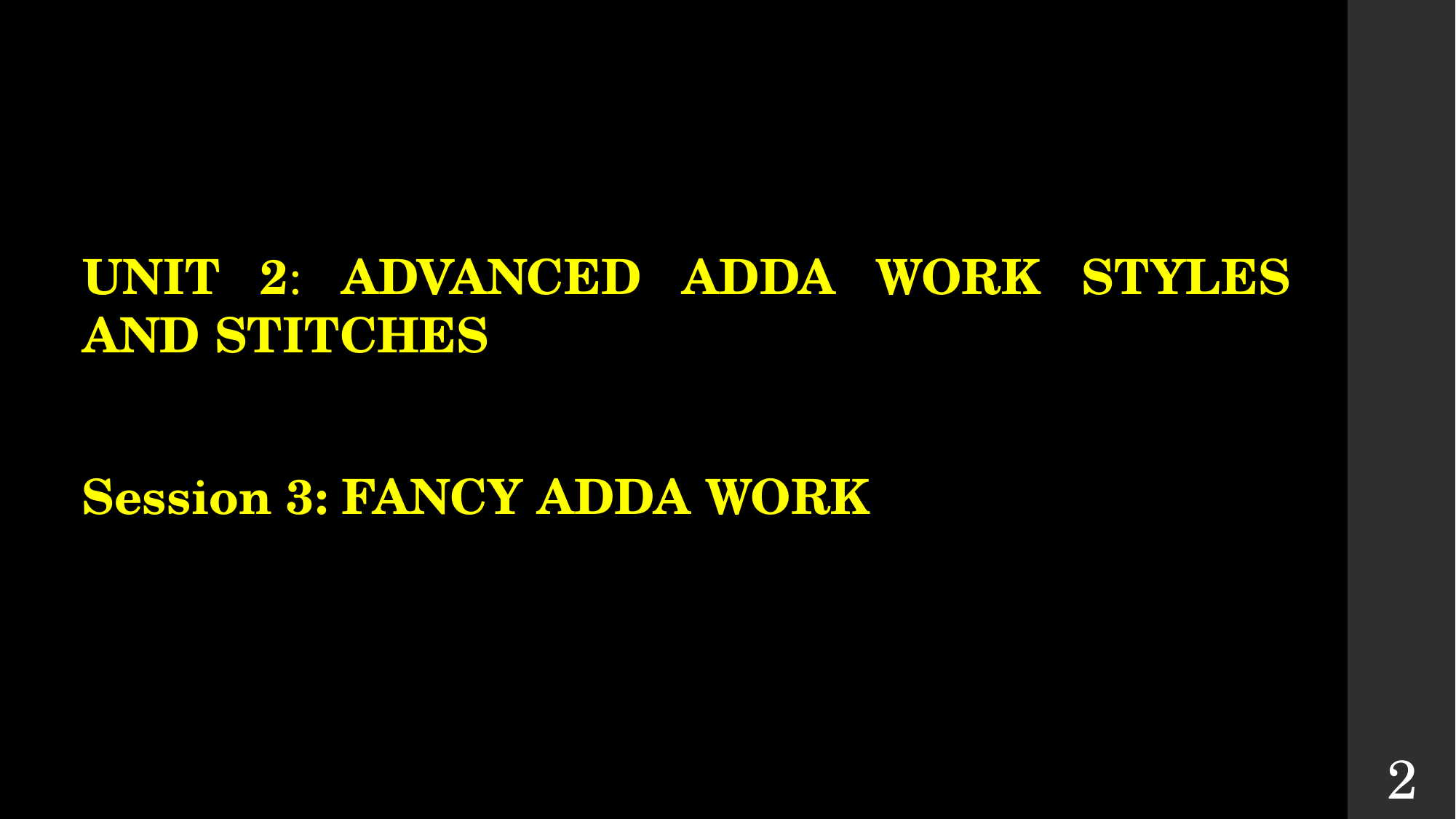

UNIT 2: ADVANCED ADDA WORK STYLES AND STITCHES

Session 3: FANCY ADDA WORK
2